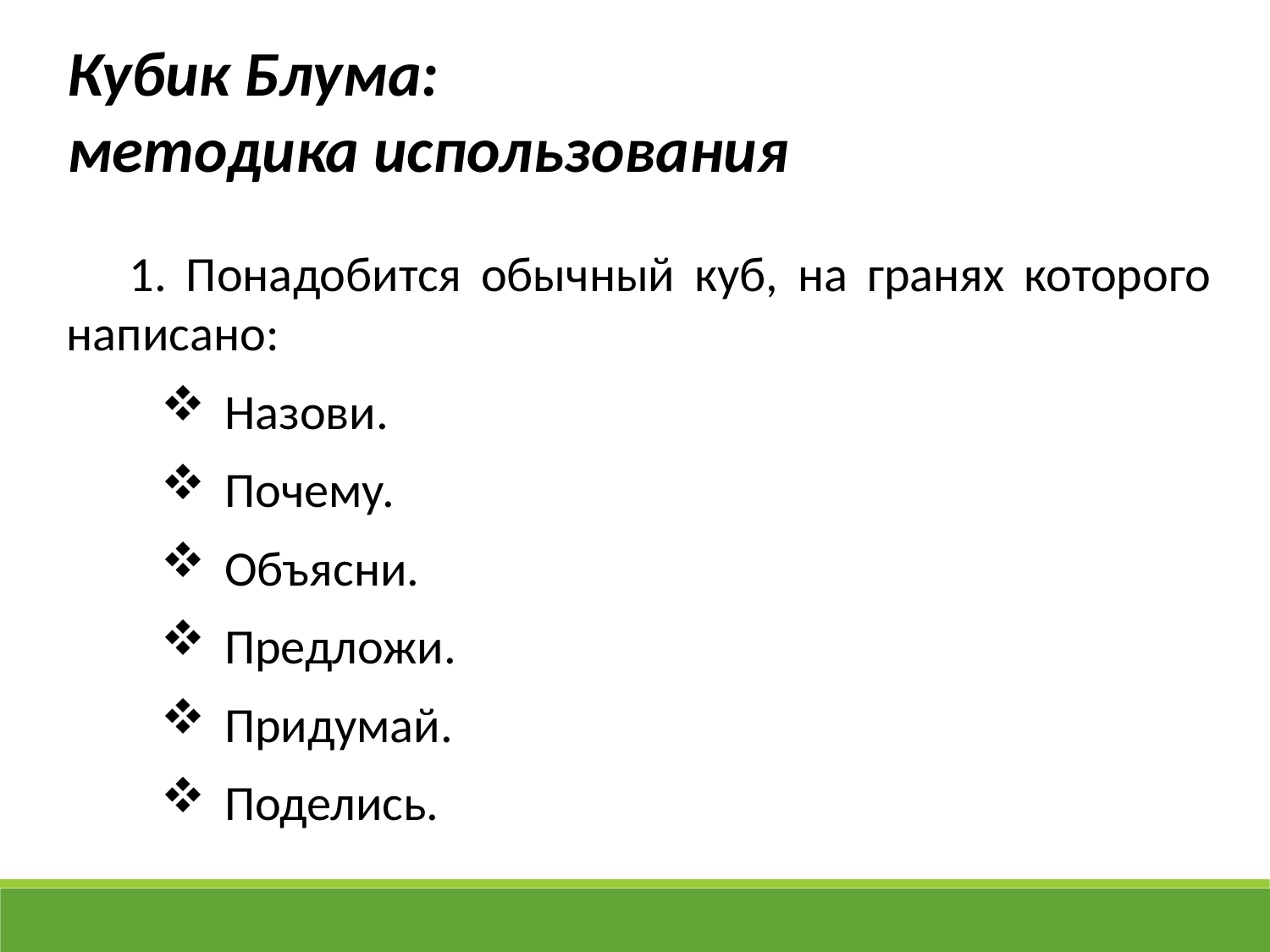

Кубик Блума:
методика использования
1. Понадобится обычный куб, на гранях которого написано:
Назови.
Почему.
Объясни.
Предложи.
Придумай.
Поделись.